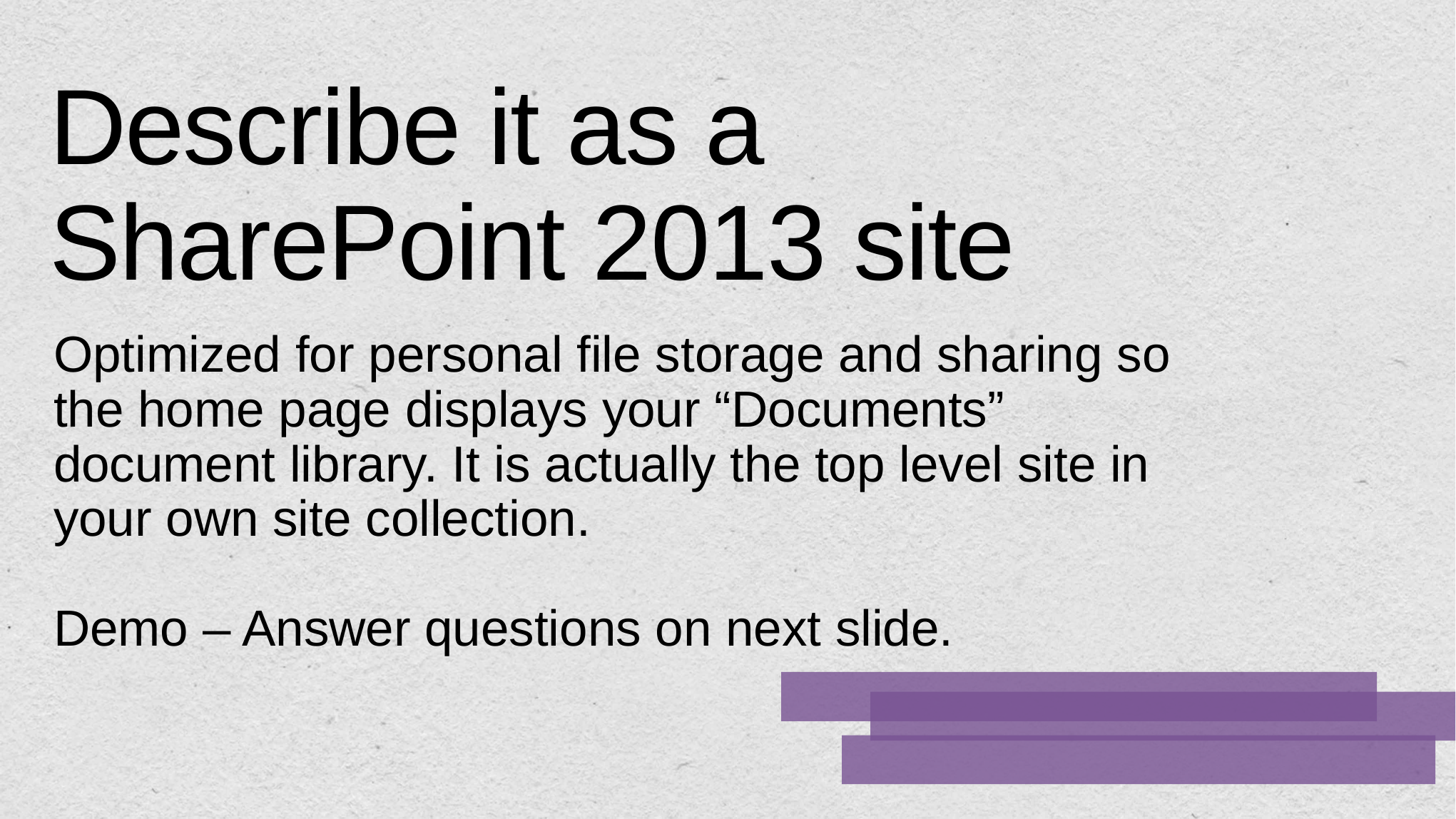

# Describe it as a SharePoint 2013 site
Optimized for personal file storage and sharing so the home page displays your “Documents” document library. It is actually the top level site in your own site collection.

Demo – Answer questions on next slide.